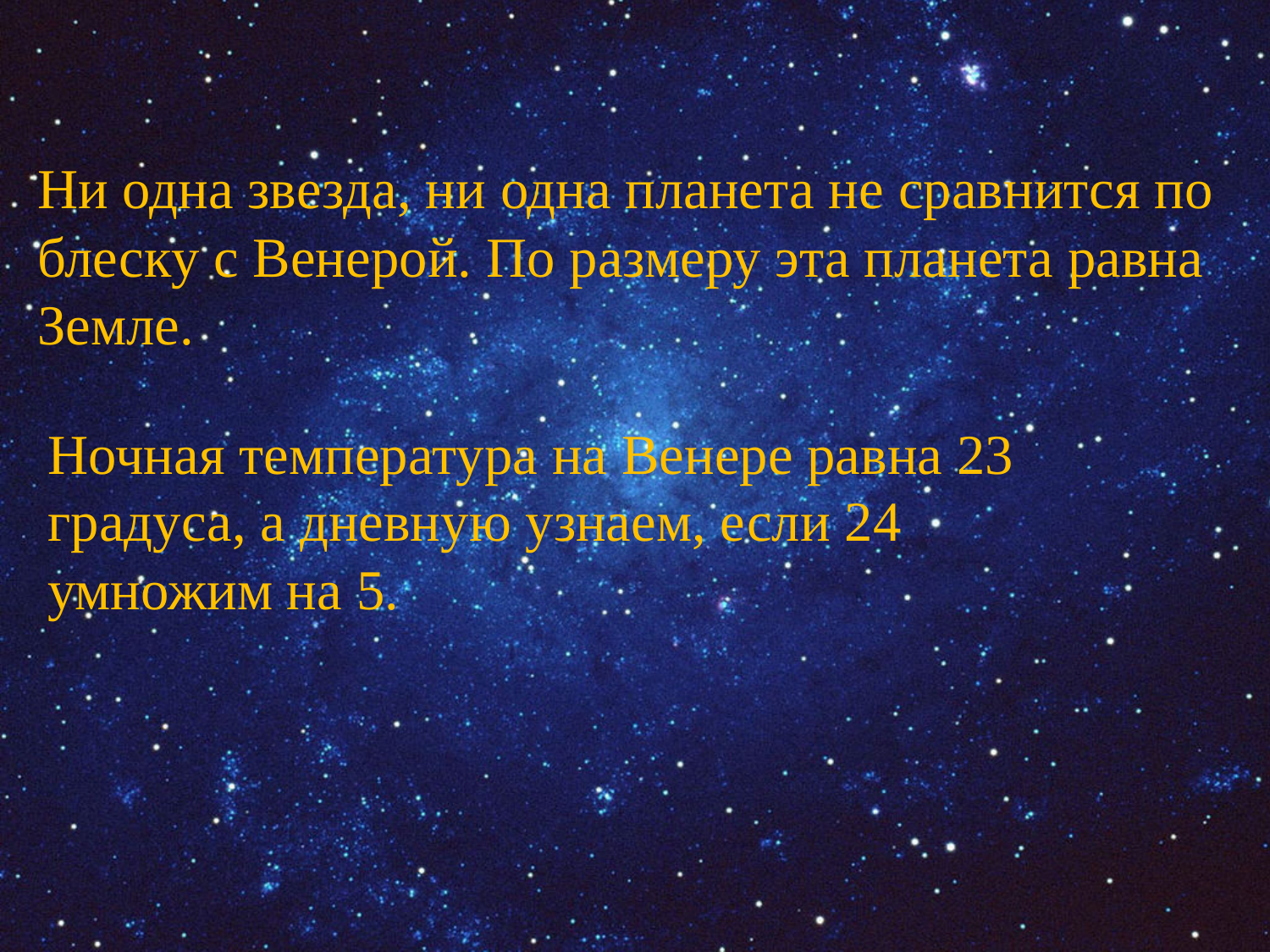

Ни одна звезда, ни одна планета не сравнится по блеску с Венерой. По размеру эта планета равна Земле.

Ночная температура на Венере равна 23 градуса, а дневную узнаем, если 24 умножим на 5.